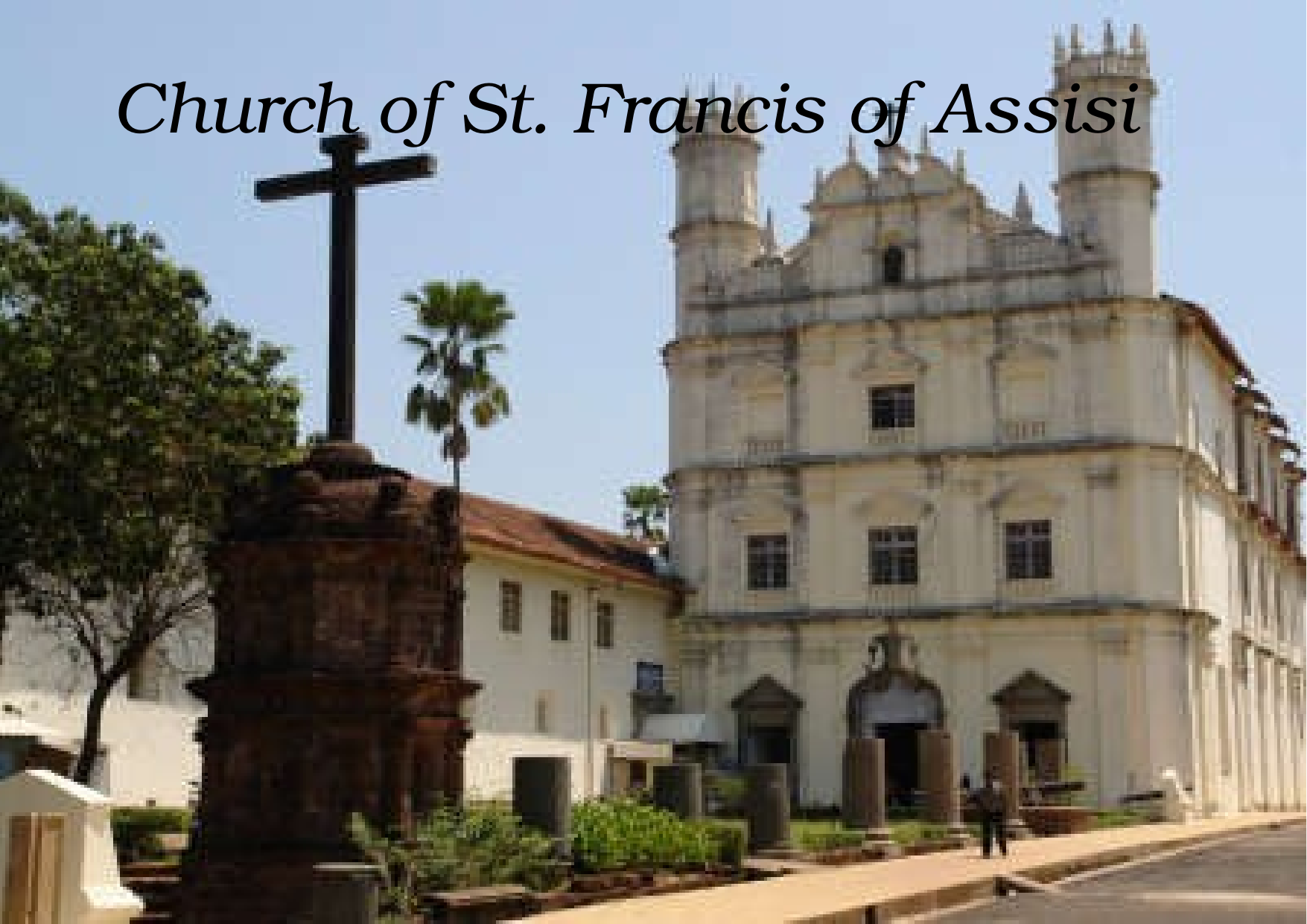

# Church of St. Francis of Assisi